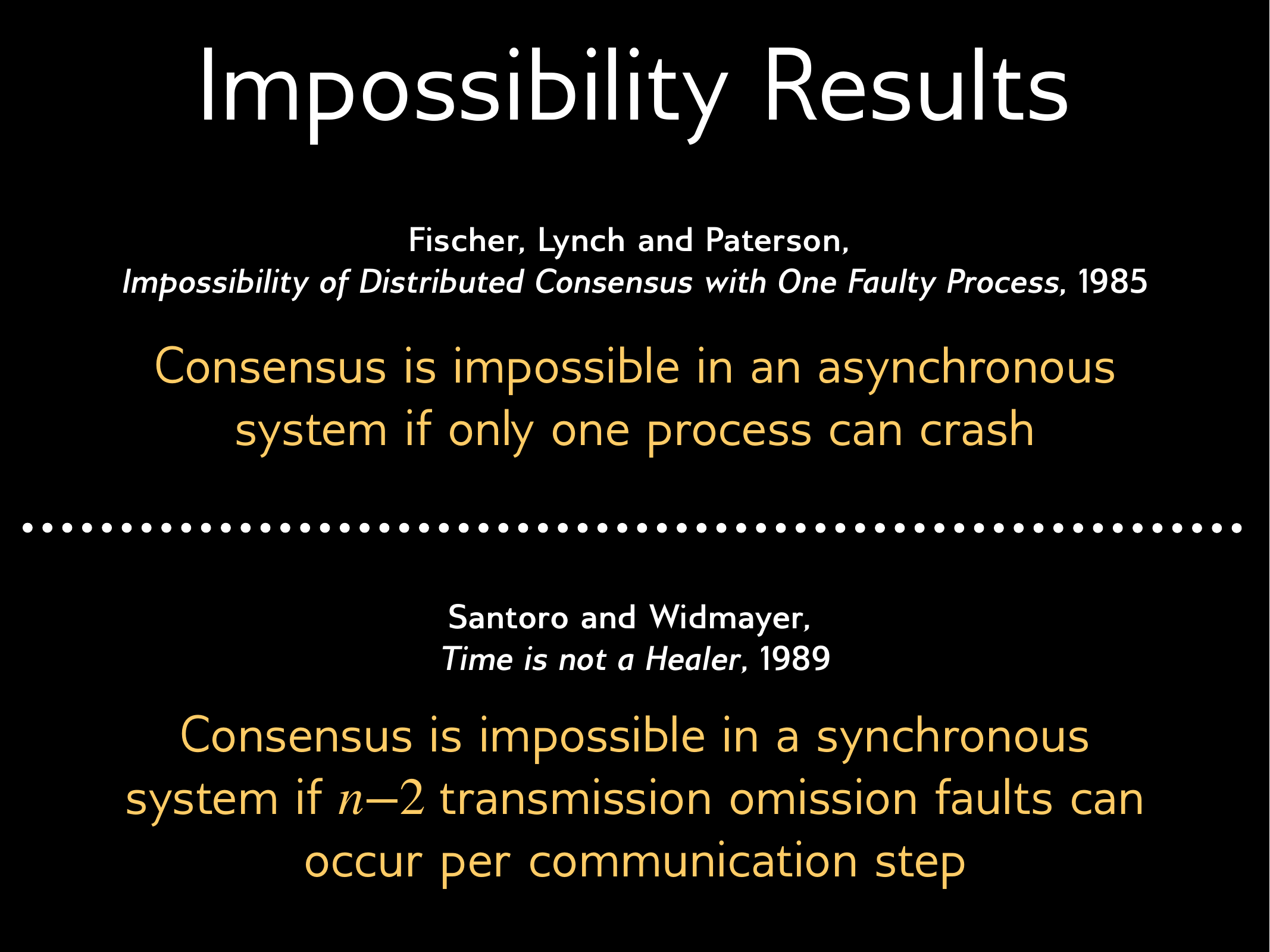

# Impossibility Results
Fischer, Lynch and Paterson,
Impossibility of Distributed Consensus with One Faulty Process, 1985
Consensus is impossible in an asynchronous system if only one process can crash

Santoro and Widmayer,
Time is not a Healer, 1989
Consensus is impossible in a synchronous system if n−2 transmission omission faults can occur per communication step